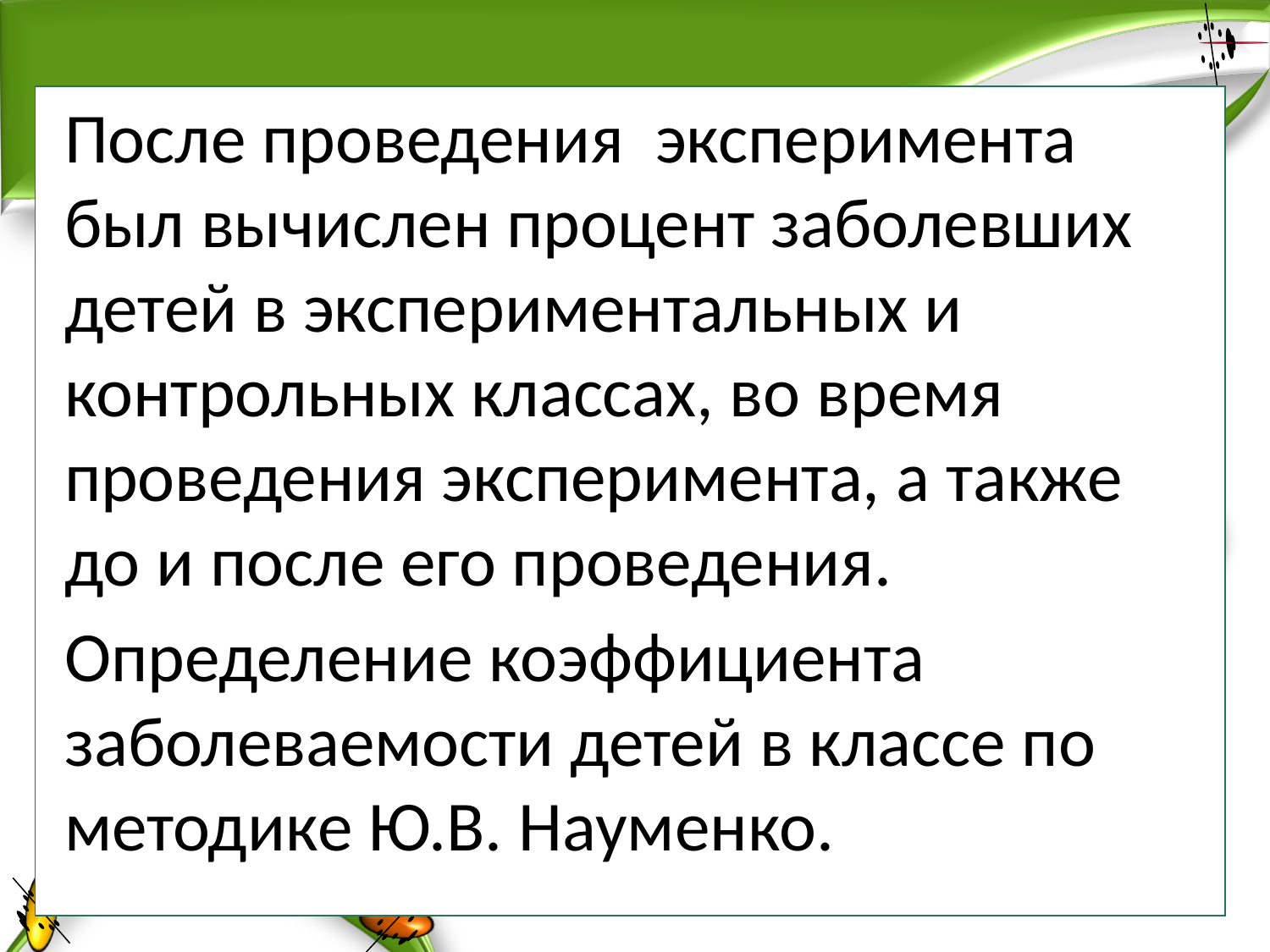

#
После проведения  эксперимента был вычислен процент заболевших детей в экспериментальных и контрольных классах, во время проведения эксперимента, а также до и после его проведения.
Определение коэффициента заболеваемости детей в классе по методике Ю.В. Науменко.